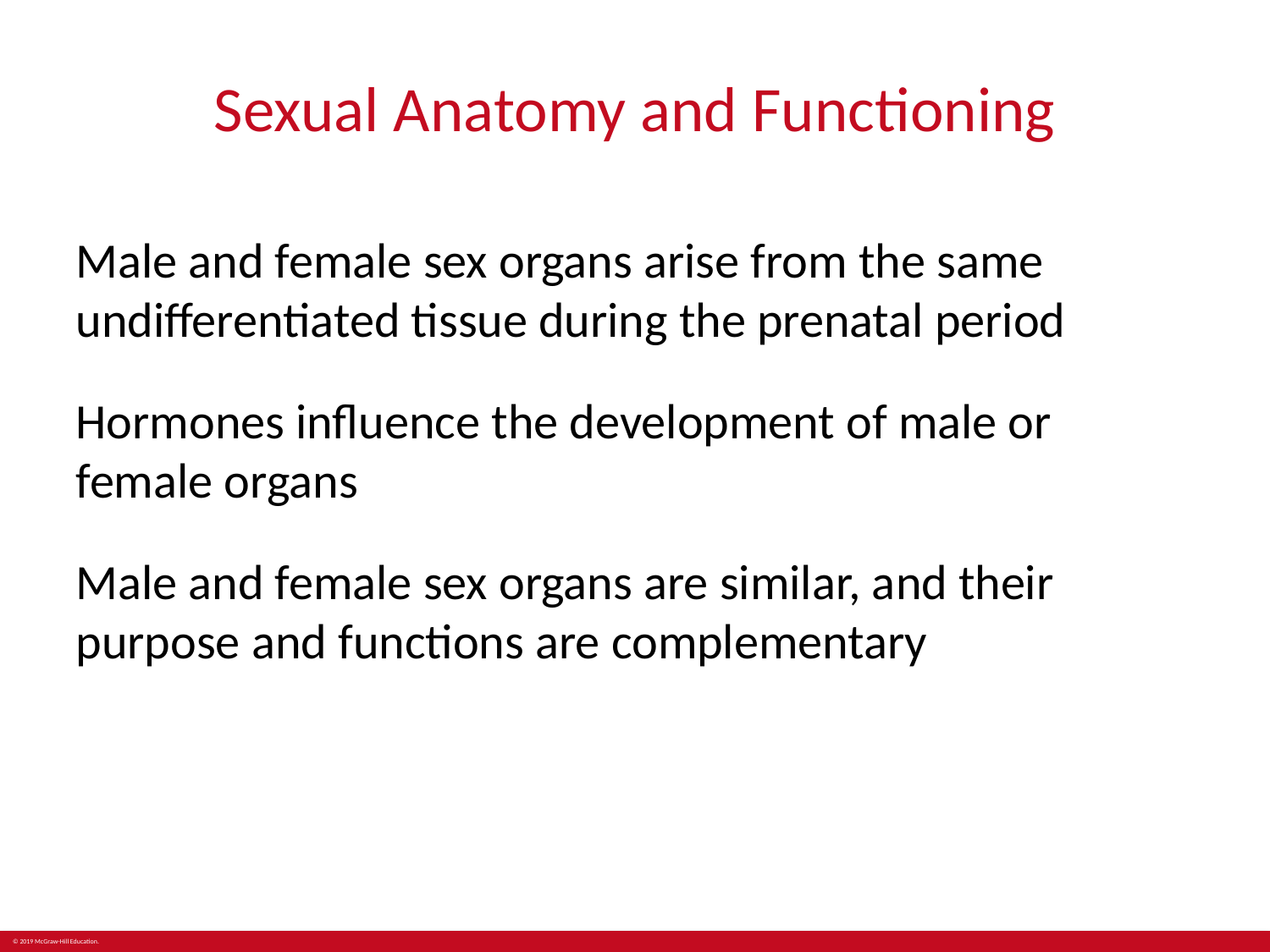

# Sexual Anatomy and Functioning
Male and female sex organs arise from the same undifferentiated tissue during the prenatal period
Hormones influence the development of male or female organs
Male and female sex organs are similar, and their purpose and functions are complementary